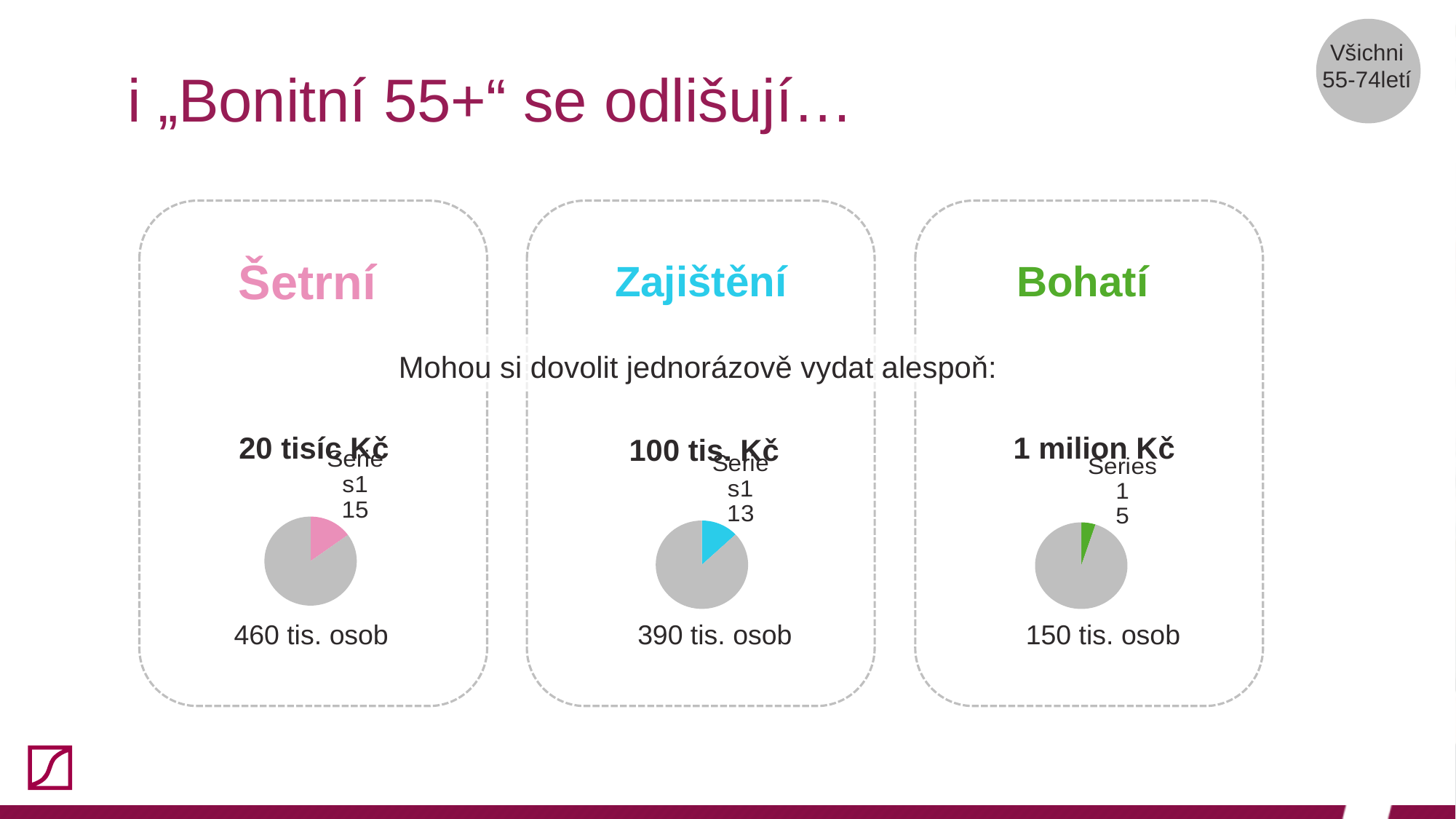

### Chart

| Category | Prodej |
|---|---|
|  | 0.0 |
|  | 100.0 |
Všichni
55-74letí
# i „Bonitní 55+“ se odlišují…

Šetrní
Zajištění
Bohatí
Mohou si dovolit jednorázově vydat alespoň:
 20 tisíc Kč

1 milion Kč

100 tis. Kč

### Chart

| Category | Prodej |
|---|---|
|  | 15.0 |
|  | 85.0 |

### Chart

| Category | Prodej |
|---|---|
|  | 13.0 |
|  | 87.0 |

### Chart

| Category | Prodej |
|---|---|
|  | 5.0 |
|  | 95.0 |
		460 tis. osob 		          390 tis. osob	                  150 tis. osob